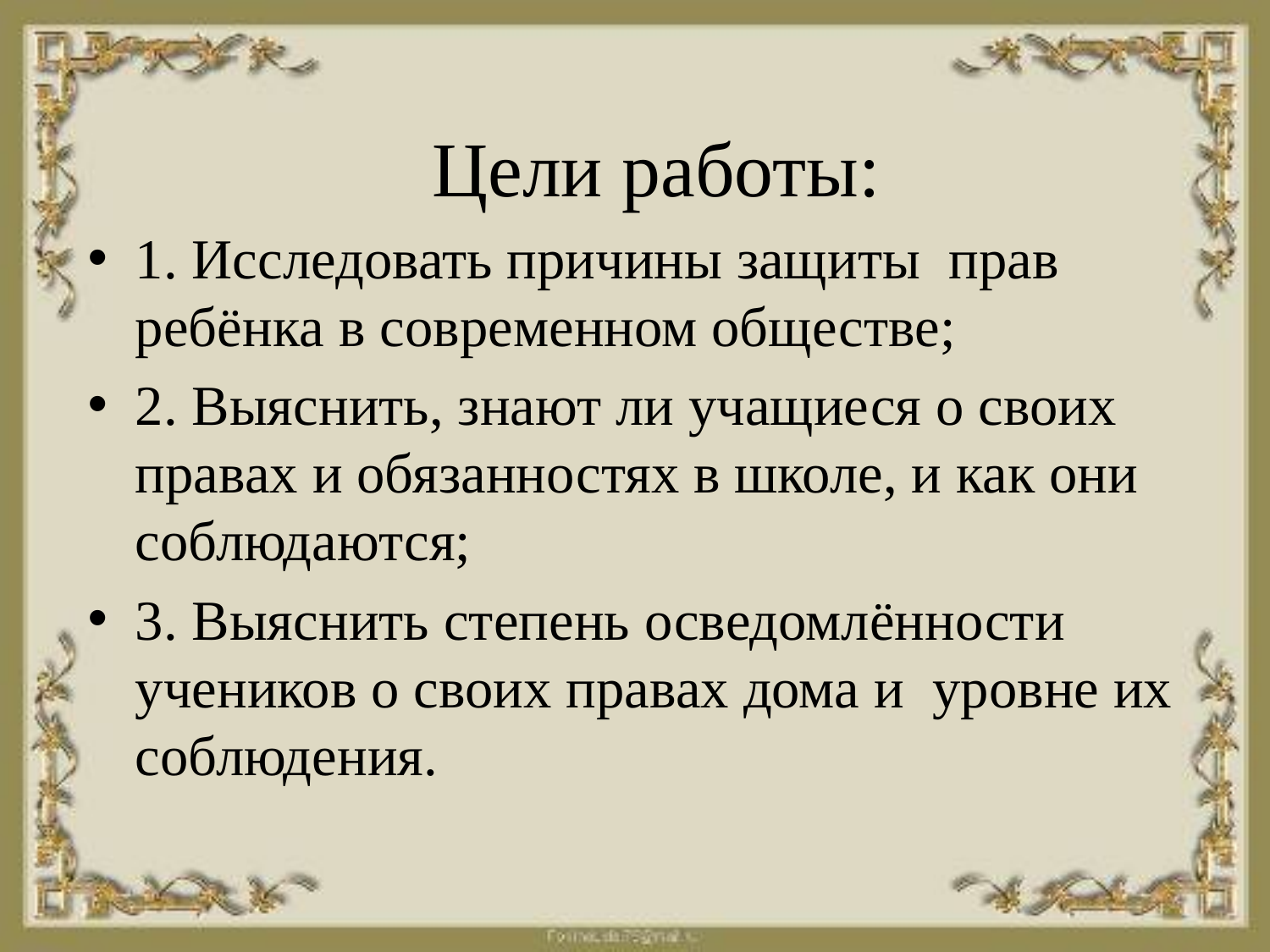

# Цели работы:
1. Исследовать причины защиты  прав ребёнка в современном обществе;
2. Выяснить, знают ли учащиеся о своих правах и обязанностях в школе, и как они соблюдаются;
3. Выяснить степень осведомлённости учеников о своих правах дома и  уровне их соблюдения.